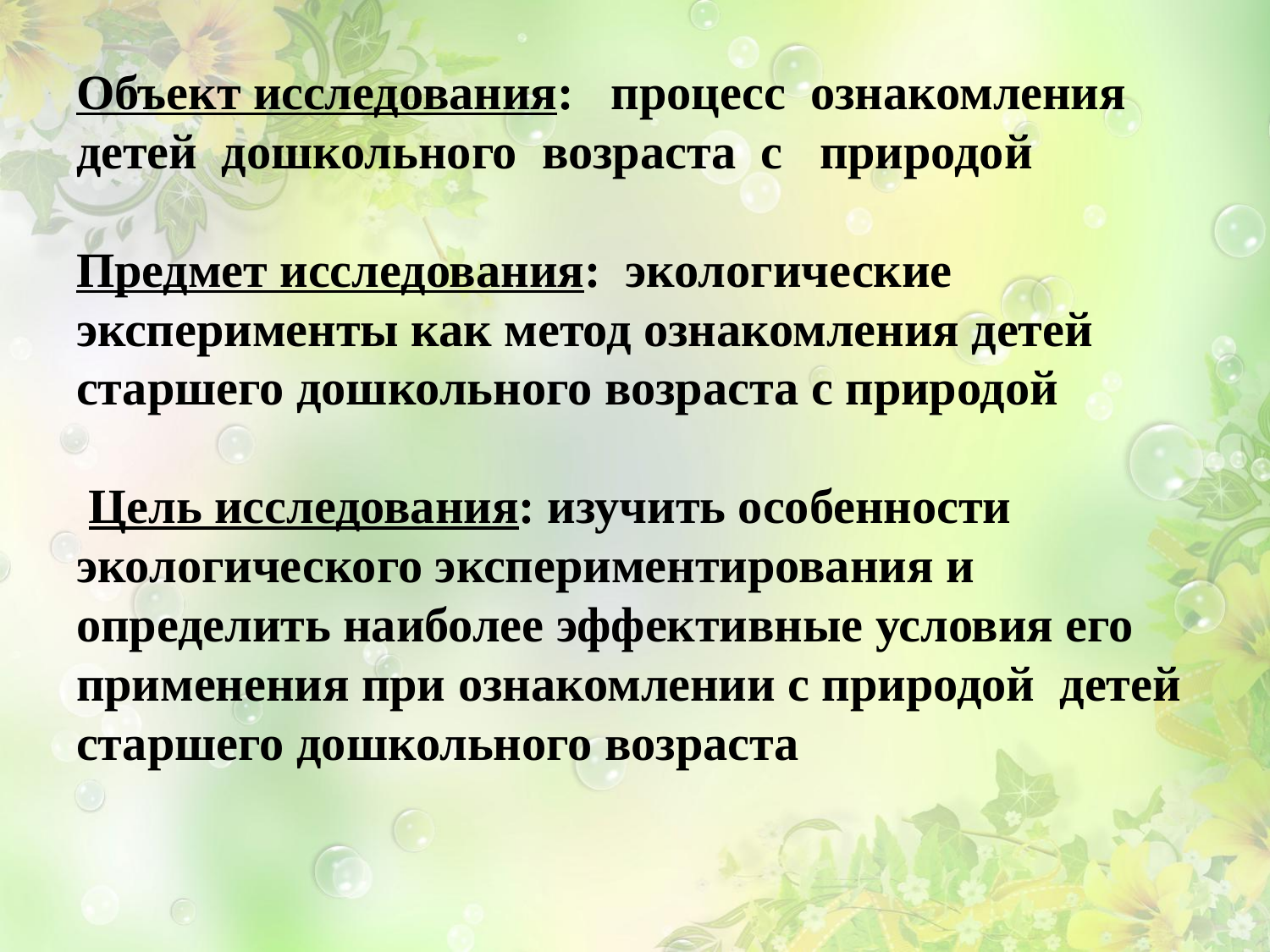

# Объект исследования:   процесс  ознакомления детей  дошкольного  возраста  с   природой Предмет исследования:  экологические эксперименты как метод ознакомления детей старшего дошкольного возраста с природой Цель исследования: изучить особенности экологического экспериментирования и определить наиболее эффективные условия его применения при ознакомлении с природой  детей старшего дошкольного возраста